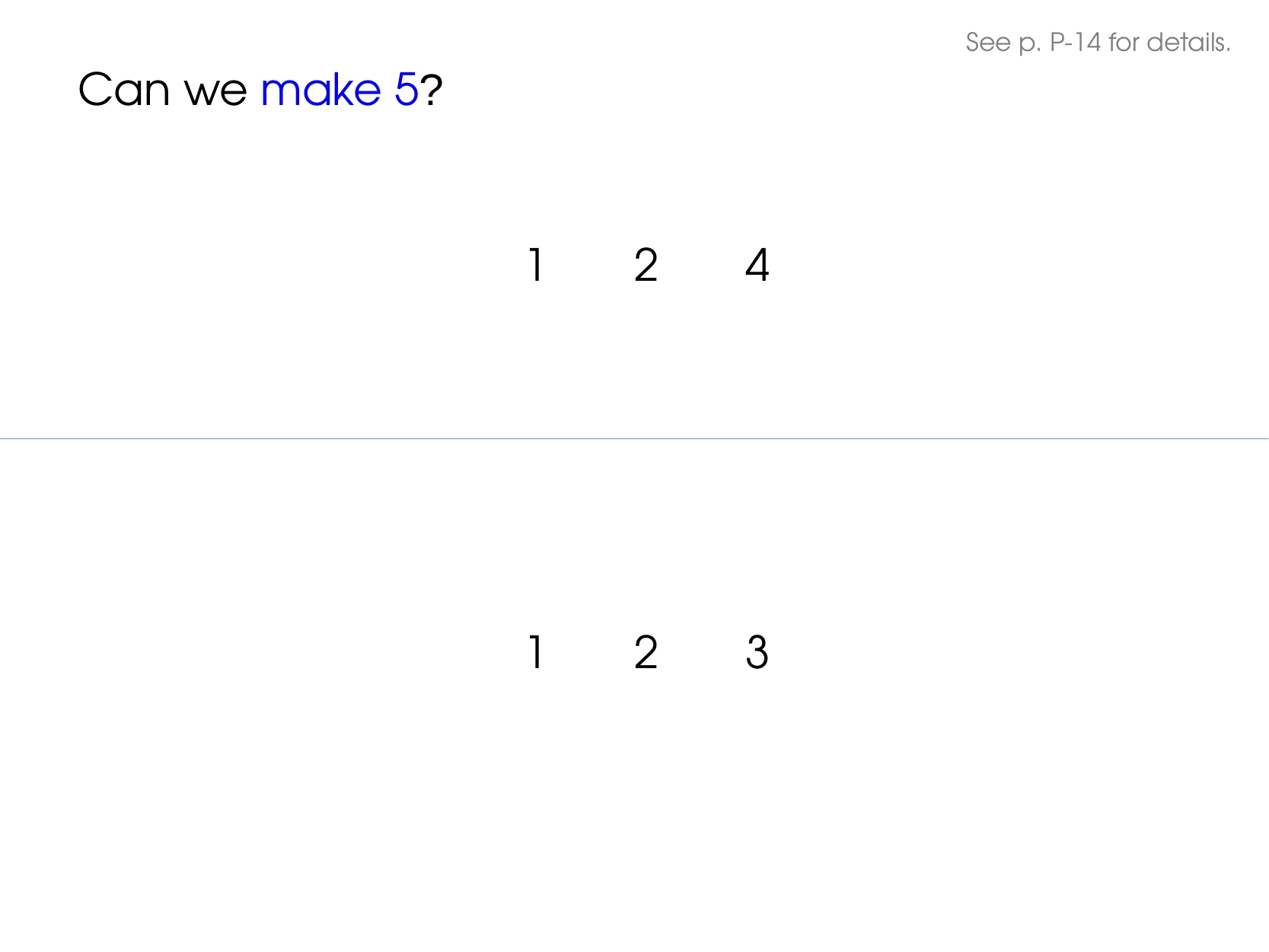

See p. P-14 for details.
Can we make 5?
1       2       4
1       2       3